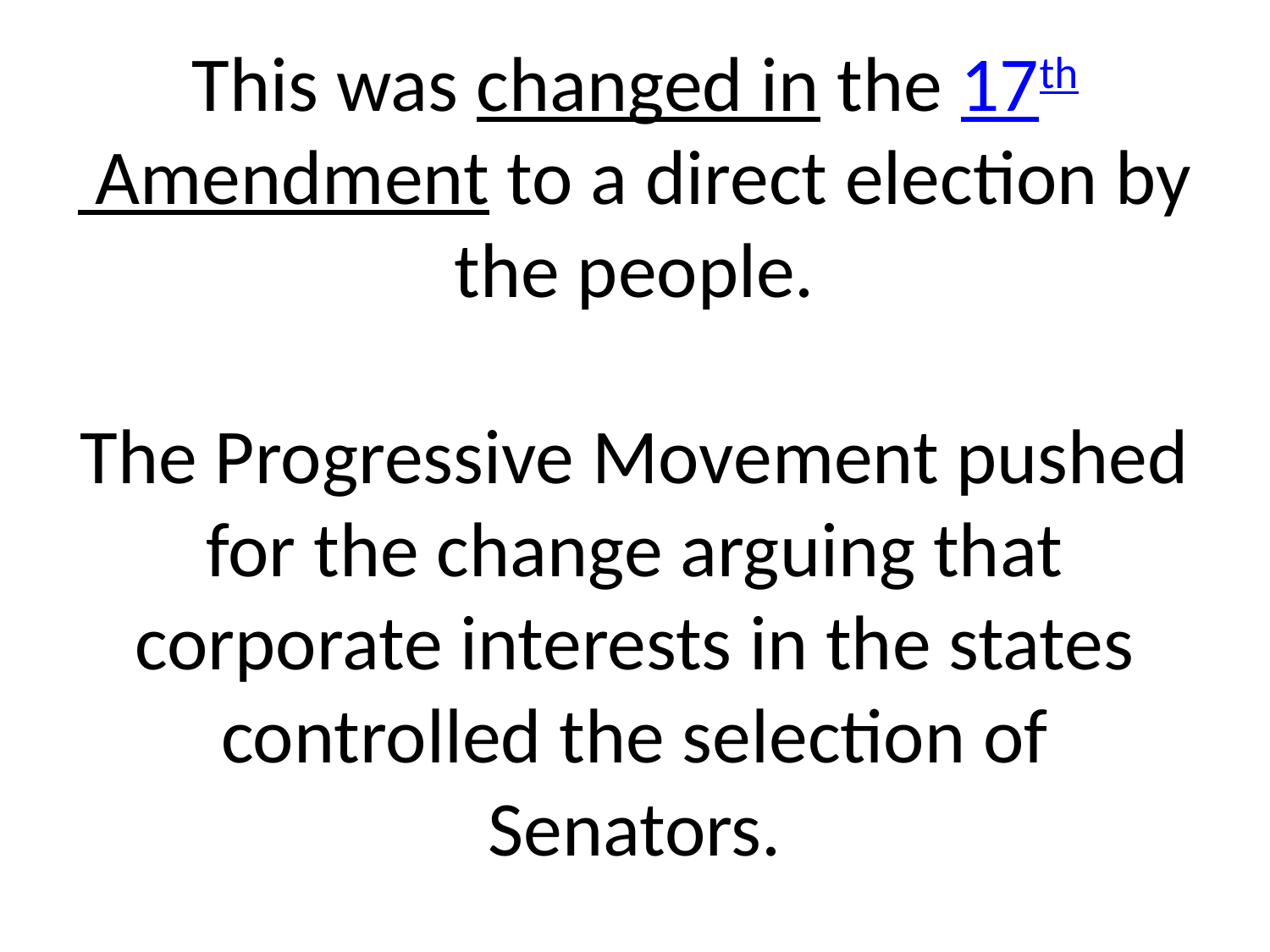

# This was changed in the 17th Amendment to a direct election by the people. The Progressive Movement pushed for the change arguing that corporate interests in the states controlled the selection of Senators.